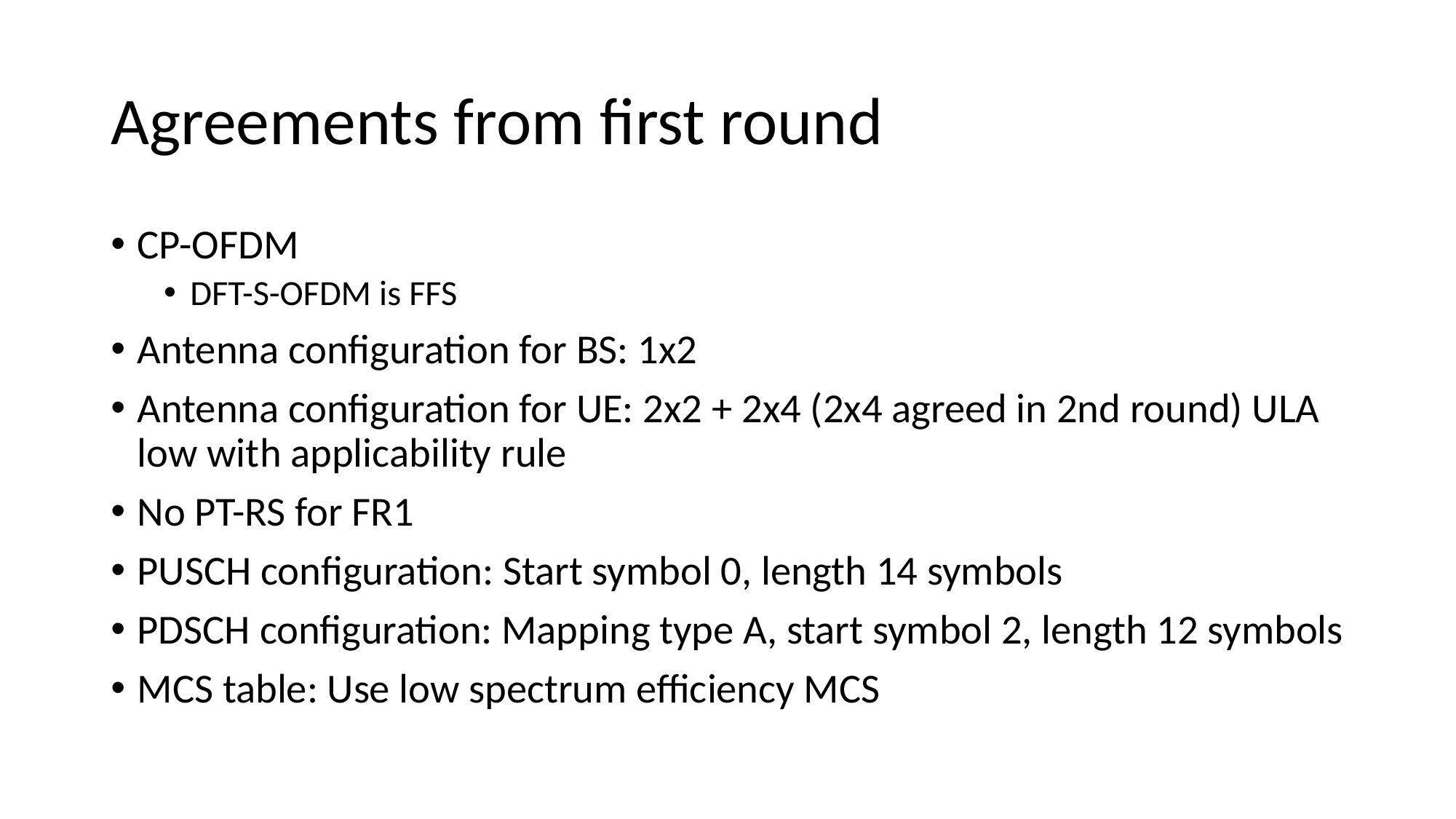

# Agreements from first round
CP-OFDM
DFT-S-OFDM is FFS
Antenna configuration for BS: 1x2
Antenna configuration for UE: 2x2 + 2x4 (2x4 agreed in 2nd round) ULA low with applicability rule
No PT-RS for FR1
PUSCH configuration: Start symbol 0, length 14 symbols
PDSCH configuration: Mapping type A, start symbol 2, length 12 symbols
MCS table: Use low spectrum efficiency MCS